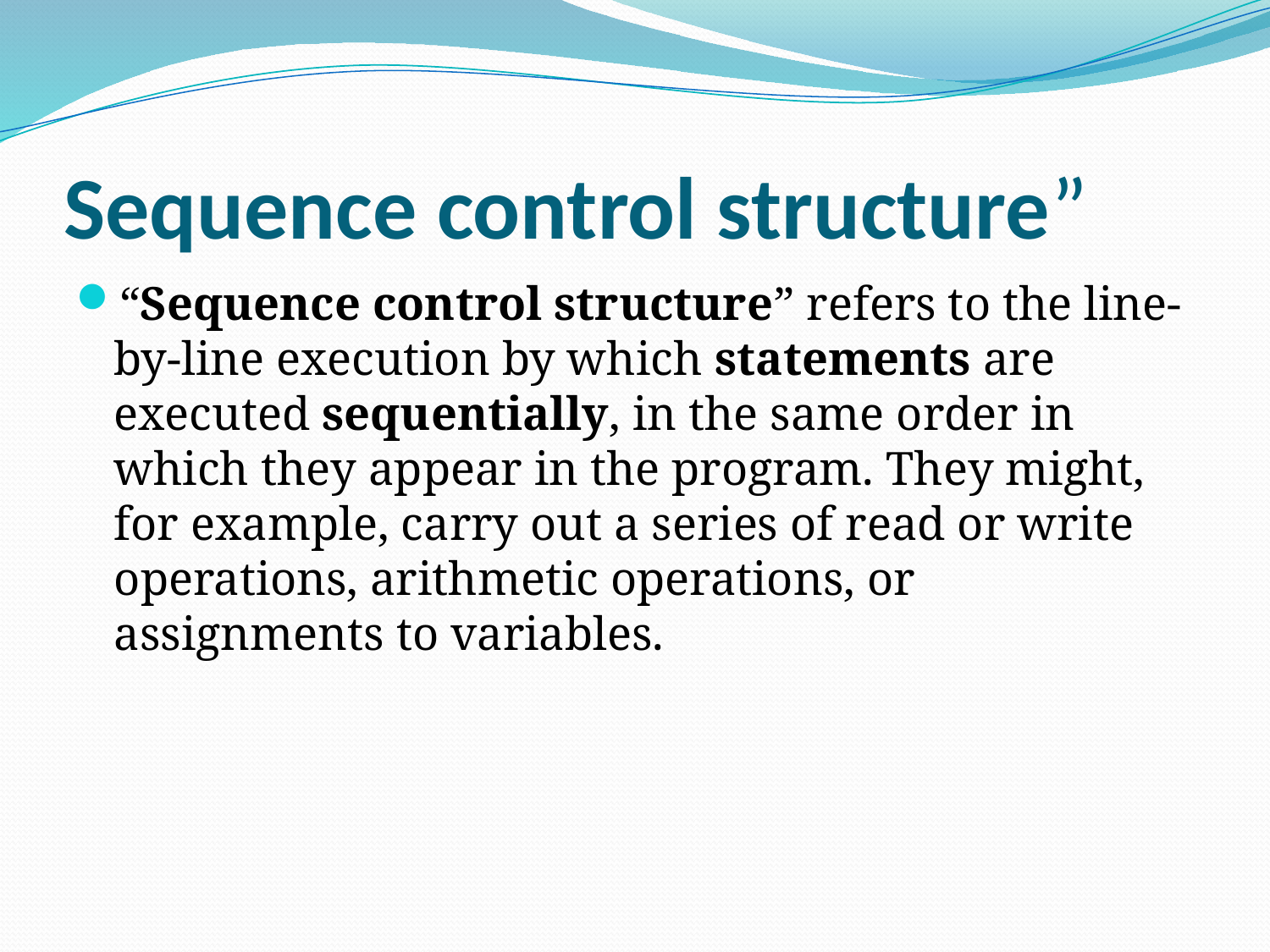

# Sequence control structure”
“Sequence control structure” refers to the line-by-line execution by which statements are executed sequentially, in the same order in which they appear in the program. They might, for example, carry out a series of read or write operations, arithmetic operations, or assignments to variables.